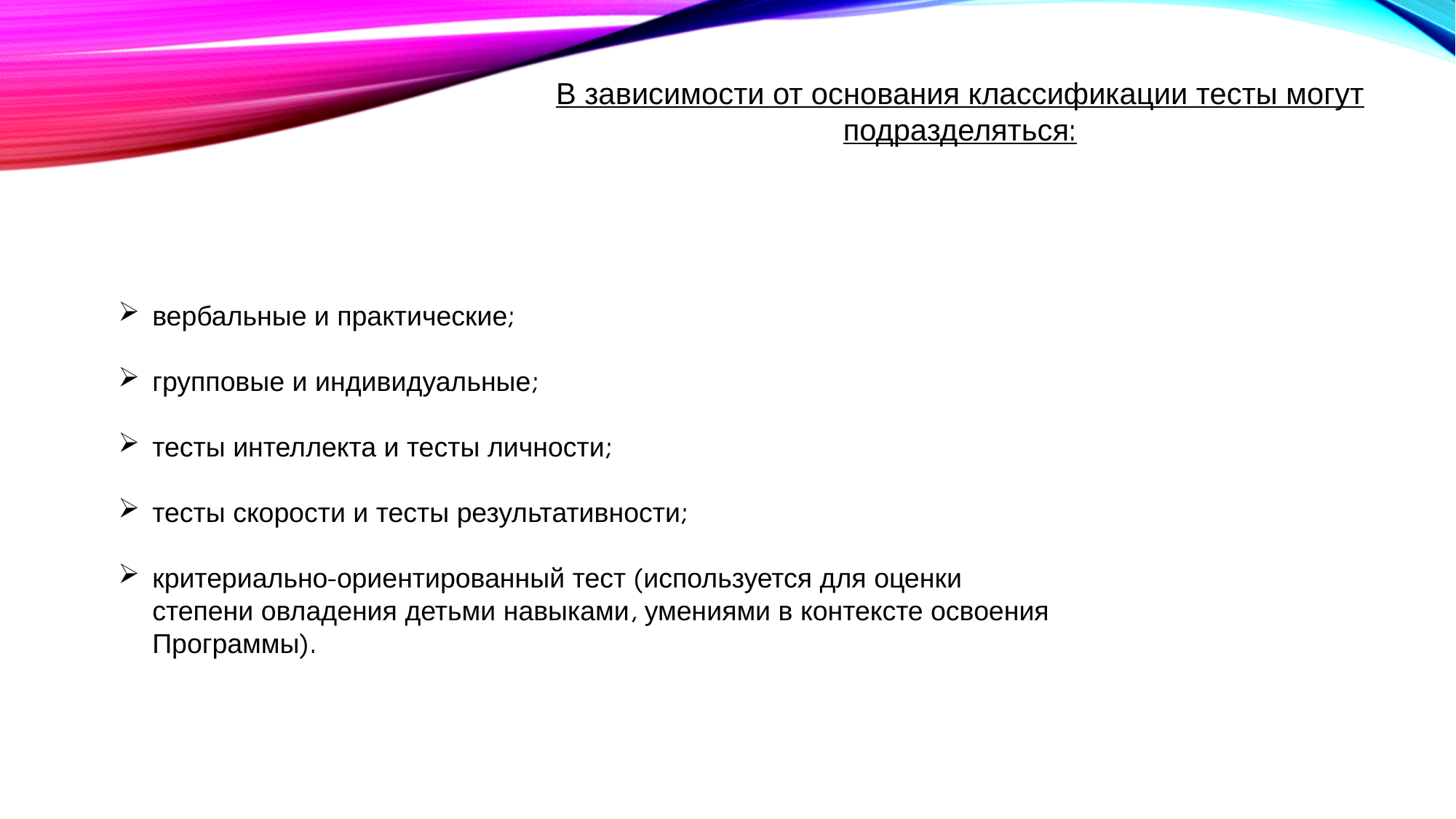

В зависимости от основания классификации тесты могут
подразделяться:
вербальные и практические;

групповые и индивидуальные;

тесты интеллекта и тесты личности;

тесты скорости и тесты результативности;

критериально-ориентированный тест (используется для оценки степени овладения детьми навыками, умениями в контексте освоения Программы).